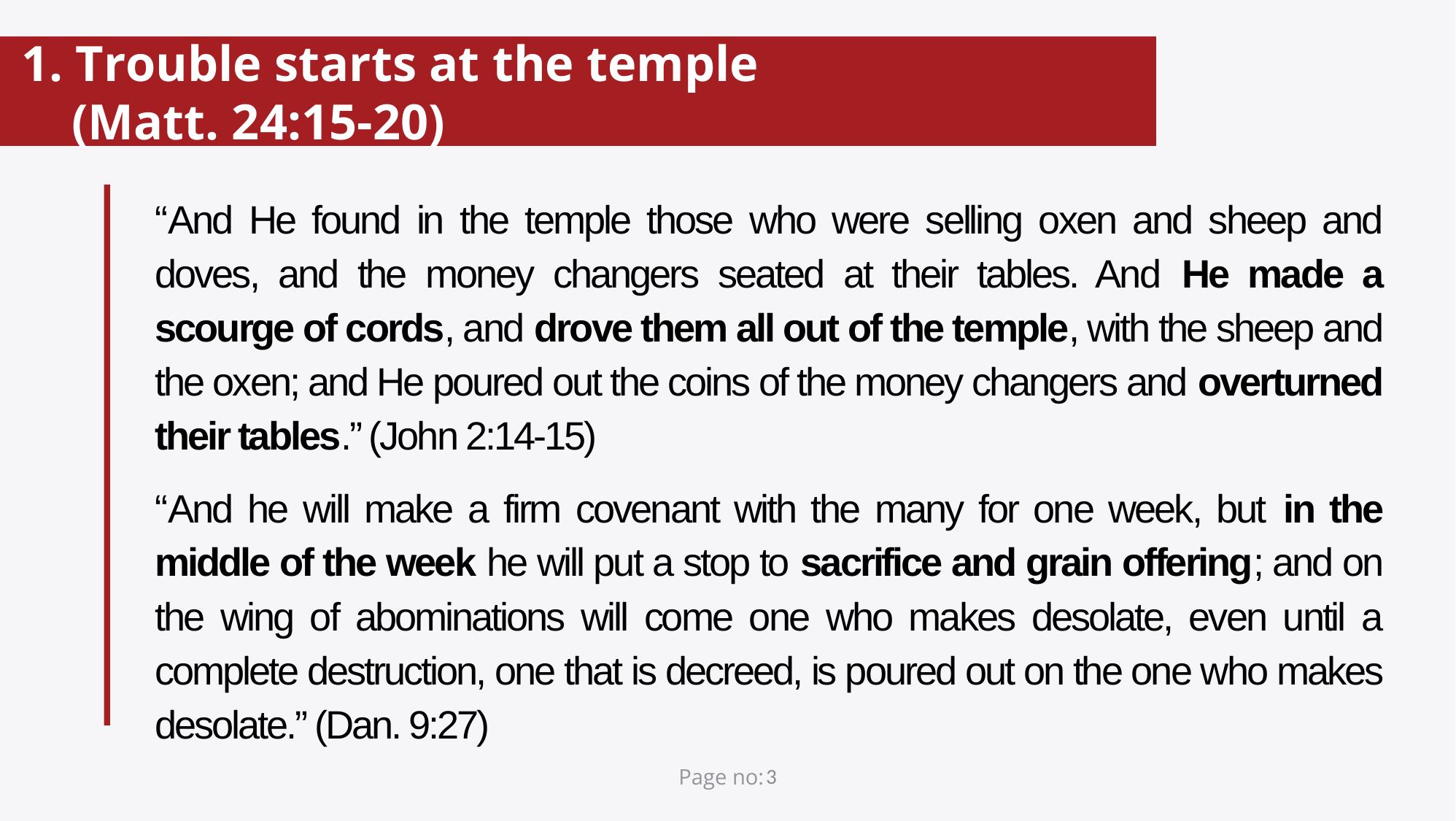

# 1. Trouble starts at the temple (Matt. 24:15-20)
“And He found in the temple those who were selling oxen and sheep and doves, and the money changers seated at their tables. And He made a scourge of cords, and drove them all out of the temple, with the sheep and the oxen; and He poured out the coins of the money changers and overturned their tables.” (John 2:14-15)
“And he will make a firm covenant with the many for one week, but in the middle of the week he will put a stop to sacrifice and grain offering; and on the wing of abominations will come one who makes desolate, even until a complete destruction, one that is decreed, is poured out on the one who makes desolate.” (Dan. 9:27)